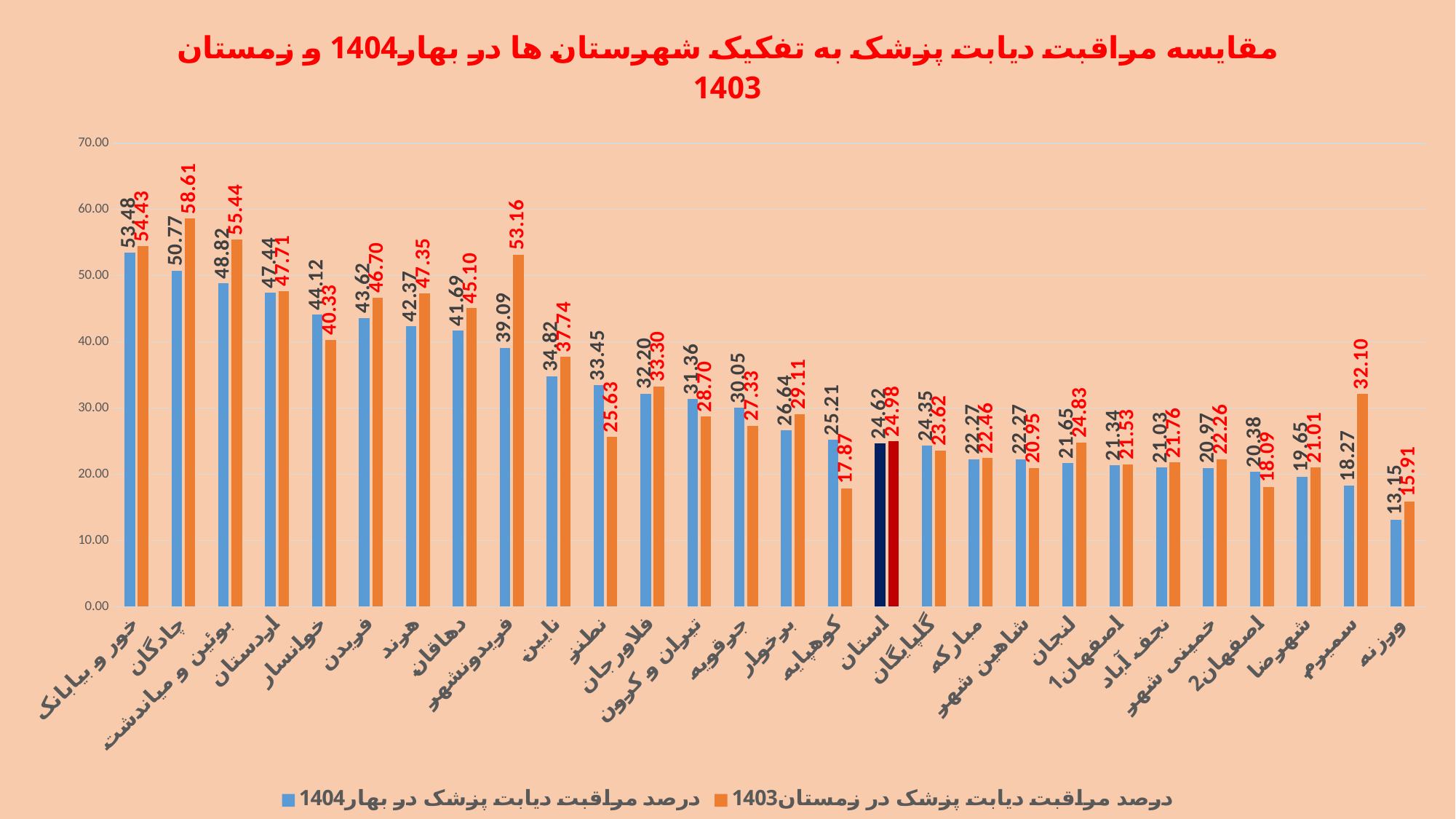

### Chart: مقایسه مراقبت دیابت پزشک به تفکیک شهرستان ها در بهار1404 و زمستان 1403

| Category | درصد مراقبت دیابت پزشک در بهار1404 | درصد مراقبت دیابت پزشک در زمستان1403 |
|---|---|---|
| خور و بیابانک | 53.48 | 54.43037974683544 |
| چادگان | 50.77 | 58.61271676300578 |
| بوئین و میاندشت | 48.82 | 55.44192841490138 |
| اردستان | 47.44 | 47.71414821944177 |
| خوانسار | 44.12 | 40.32710280373832 |
| فریدن | 43.62 | 46.69897032101756 |
| هرند | 42.37 | 47.35182849936948 |
| دهاقان | 41.69 | 45.102125885785746 |
| فریدونشهر | 39.09 | 53.15860215053764 |
| نایین | 34.82 | 37.73928896991796 |
| نطنز | 33.45 | 25.626023870816756 |
| فلاورجان | 32.2 | 33.299180327868854 |
| تیران و کرون | 31.36 | 28.70218258624736 |
| جرقویه | 30.05 | 27.330240404892454 |
| برخوار | 26.64 | 29.113611076770923 |
| کوهپایه | 25.21 | 17.874692874692872 |
| استان | 24.62 | 24.97990594271056 |
| گلپایگان | 24.35 | 23.616861121565673 |
| مبارکه | 22.27 | 22.46299585553582 |
| شاهین شهر | 22.27 | 20.948586891160552 |
| لنجان | 21.65 | 24.82595471443055 |
| اصفهان1 | 21.34 | 21.528396507395055 |
| نجف آباد | 21.03 | 21.75751170164578 |
| خمینی شهر | 20.97 | 22.25542218329813 |
| اصفهان2 | 20.38 | 18.093605867379086 |
| شهرضا | 19.65 | 21.005385996409338 |
| سمیرم | 18.27 | 32.09922251018141 |
| ورزنه | 13.15 | 15.91166477916195 |